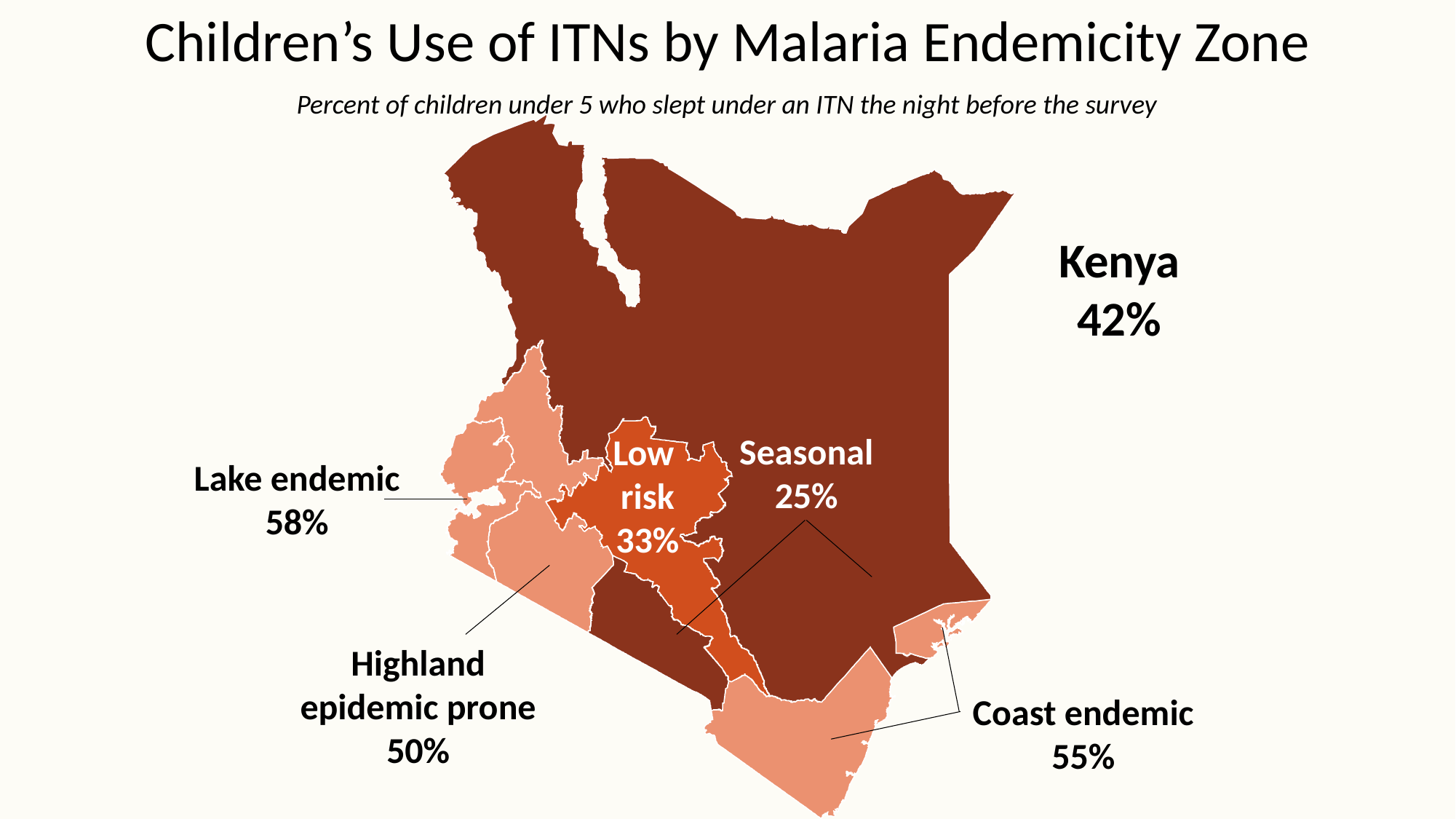

# Children’s Use of ITNs by Malaria Endemicity Zone
Percent of children under 5 who slept under an ITN the night before the survey

Kenya
42%

Seasonal
25%
Low
risk
33%
Lake endemic
58%

Highland epidemic prone
50%
Coast endemic
55%